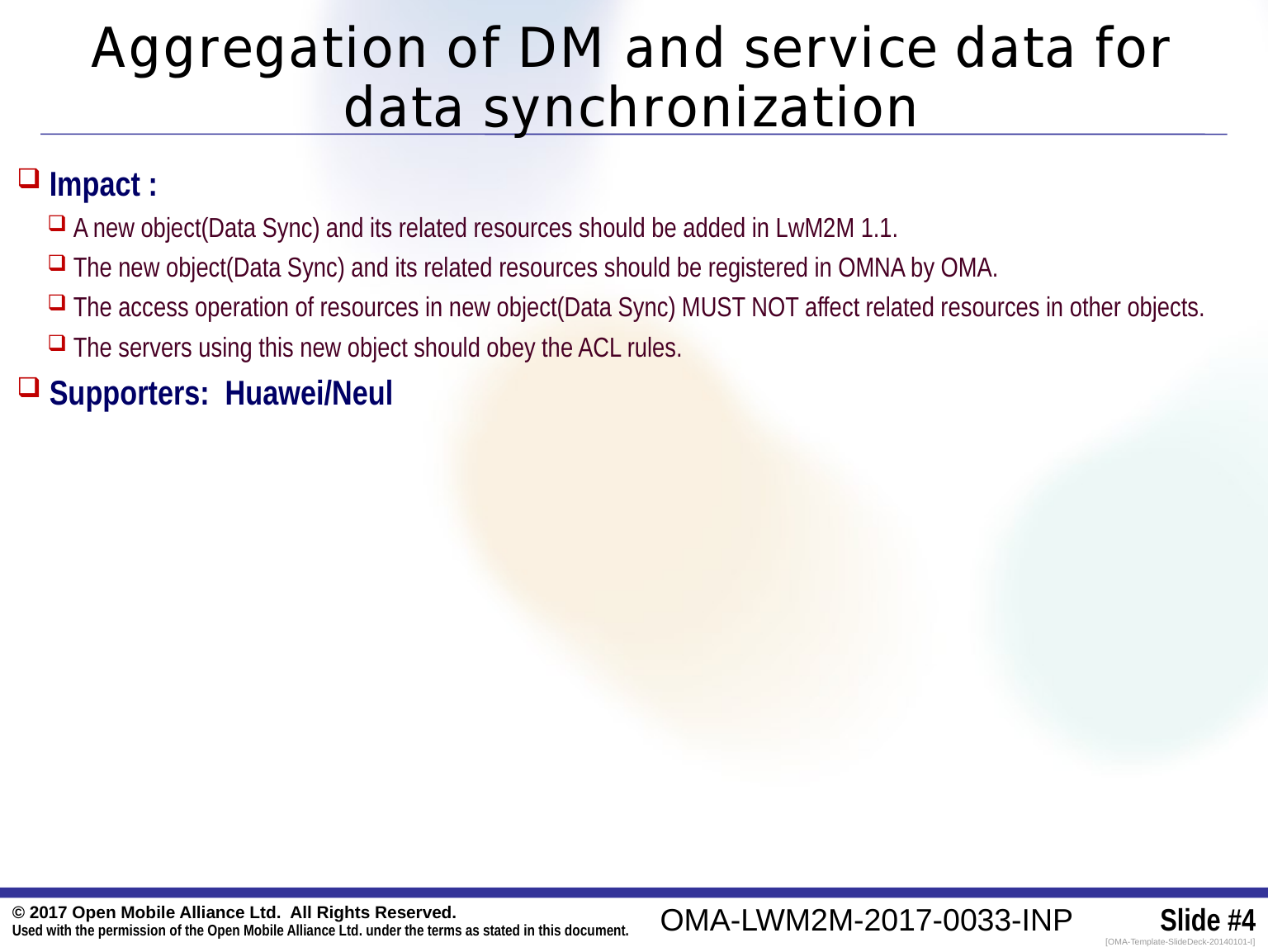

Aggregation of DM and service data for data synchronization
 Impact :
 A new object(Data Sync) and its related resources should be added in LwM2M 1.1.
 The new object(Data Sync) and its related resources should be registered in OMNA by OMA.
 The access operation of resources in new object(Data Sync) MUST NOT affect related resources in other objects.
 The servers using this new object should obey the ACL rules.
 Supporters:  Huawei/Neul